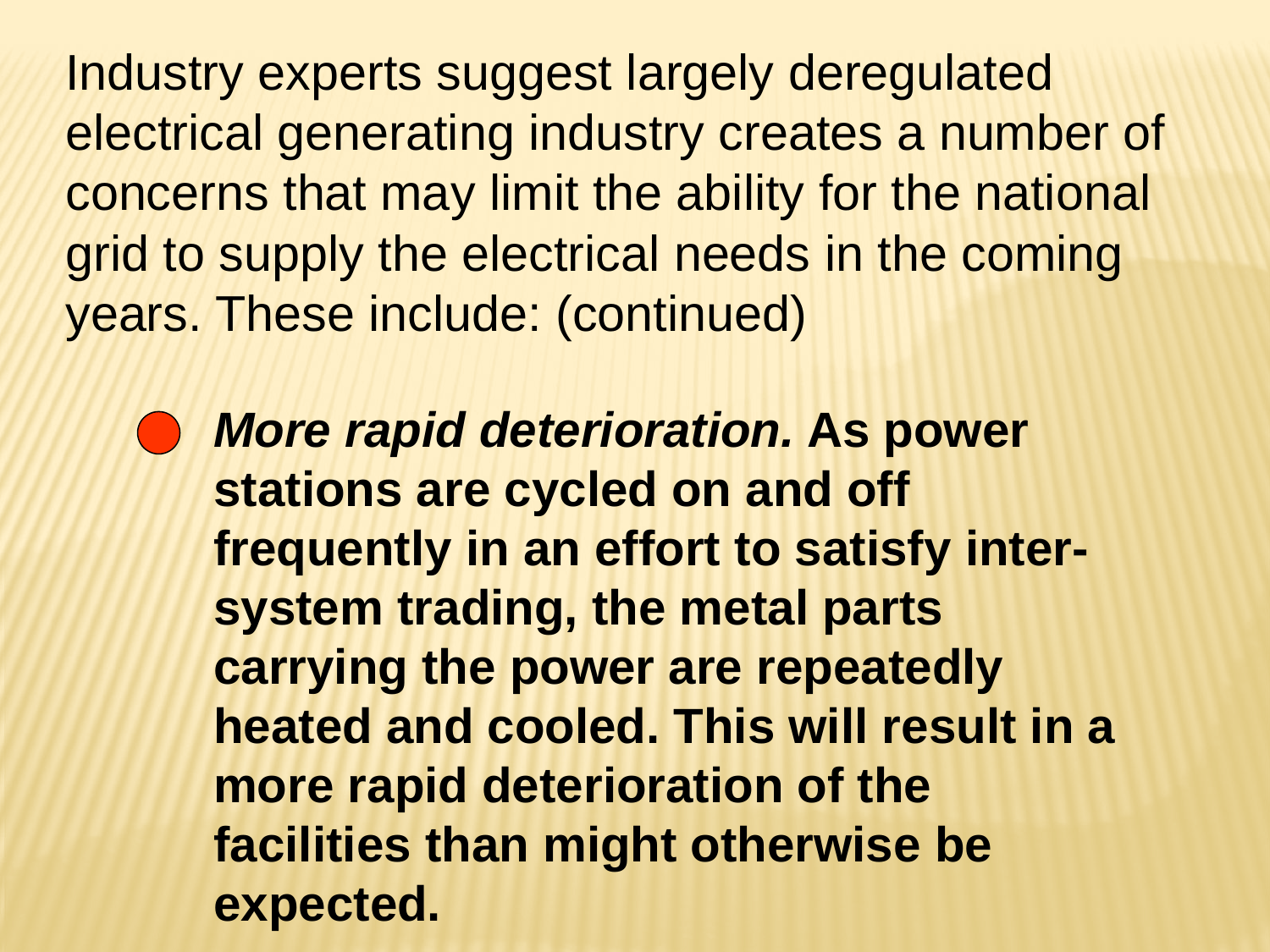

Industry experts suggest largely deregulated electrical generating industry creates a number of concerns that may limit the ability for the national grid to supply the electrical needs in the coming years. These include: (continued)
More rapid deterioration. As power stations are cycled on and off frequently in an effort to satisfy inter-system trading, the metal parts carrying the power are repeatedly heated and cooled. This will result in a more rapid deterioration of the facilities than might otherwise be expected.